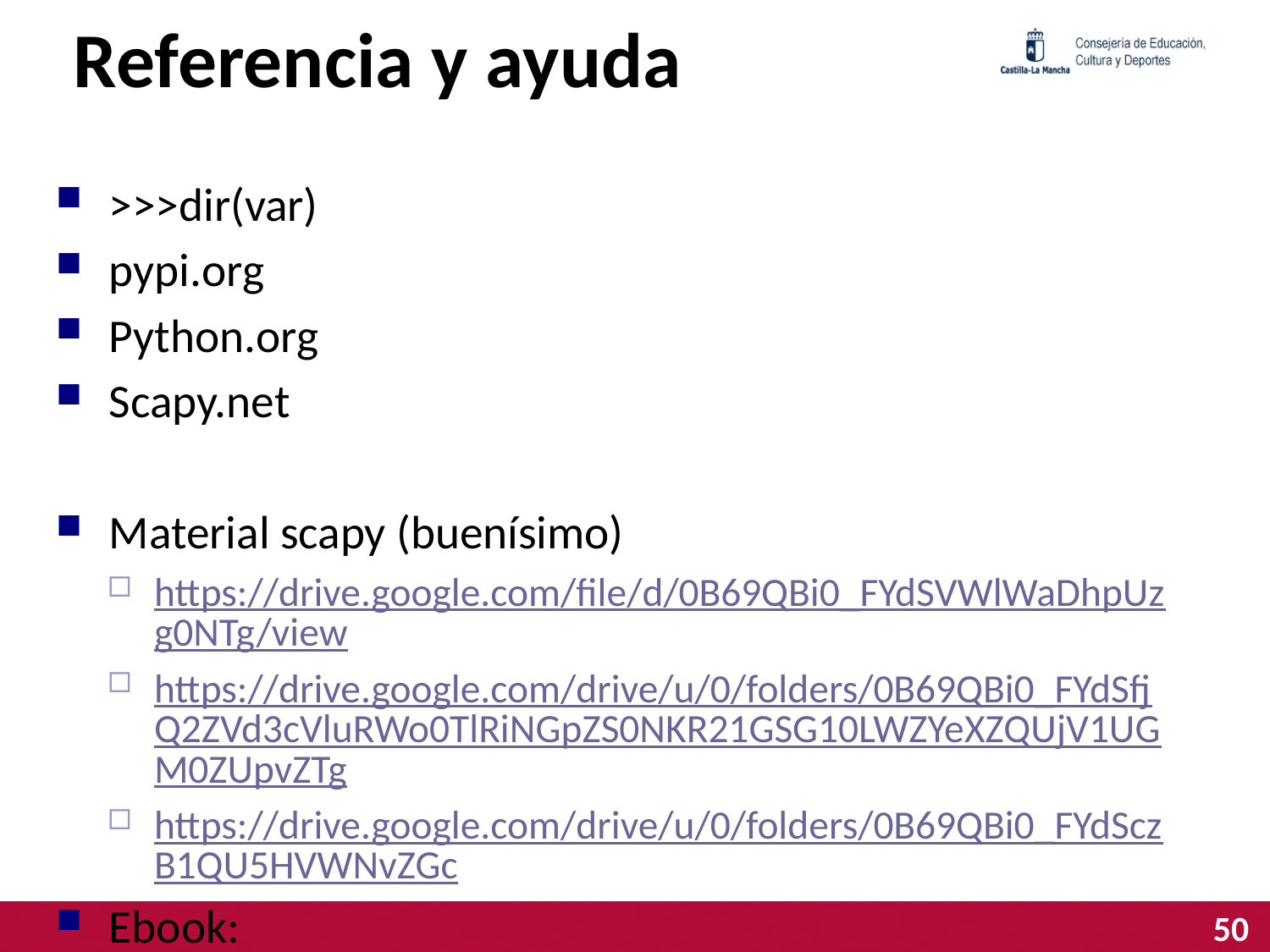

# Referencia y ayuda
>>>dir(var)
pypi.org
Python.org
Scapy.net

Material scapy (buenísimo)
https://drive.google.com/file/d/0B69QBi0_FYdSVWlWaDhpUzg0NTg/view
https://drive.google.com/drive/u/0/folders/0B69QBi0_FYdSfjQ2ZVd3cVluRWo0TlRiNGpZS0NKR21GSG10LWZYeXZQUjV1UGM0ZUpvZTg
https://drive.google.com/drive/u/0/folders/0B69QBi0_FYdSczB1QU5HVWNvZGc
Ebook:
https://gumroad.com/l/abirtone_scapy